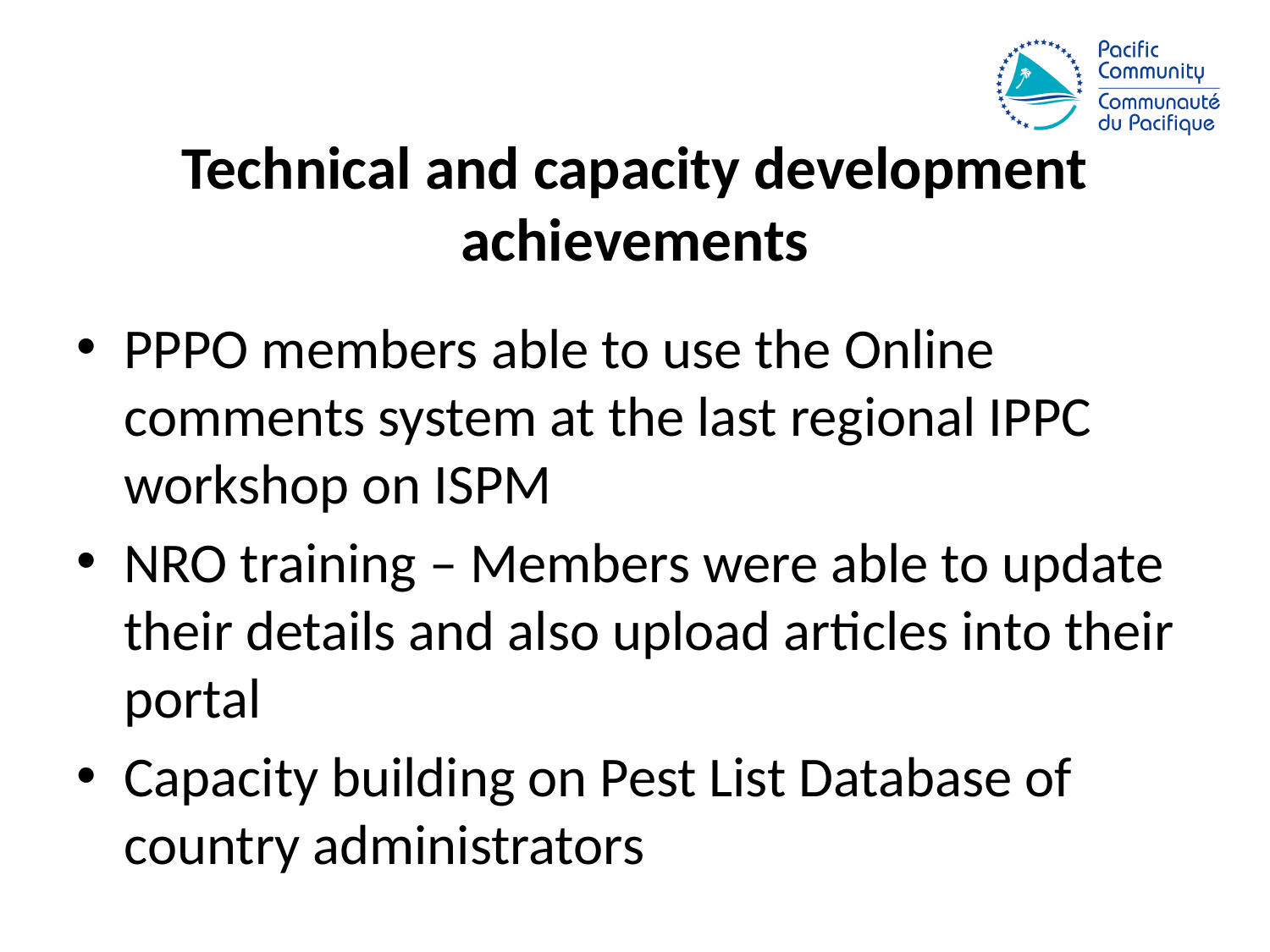

# Technical and capacity development achievements
PPPO members able to use the Online comments system at the last regional IPPC workshop on ISPM
NRO training – Members were able to update their details and also upload articles into their portal
Capacity building on Pest List Database of country administrators